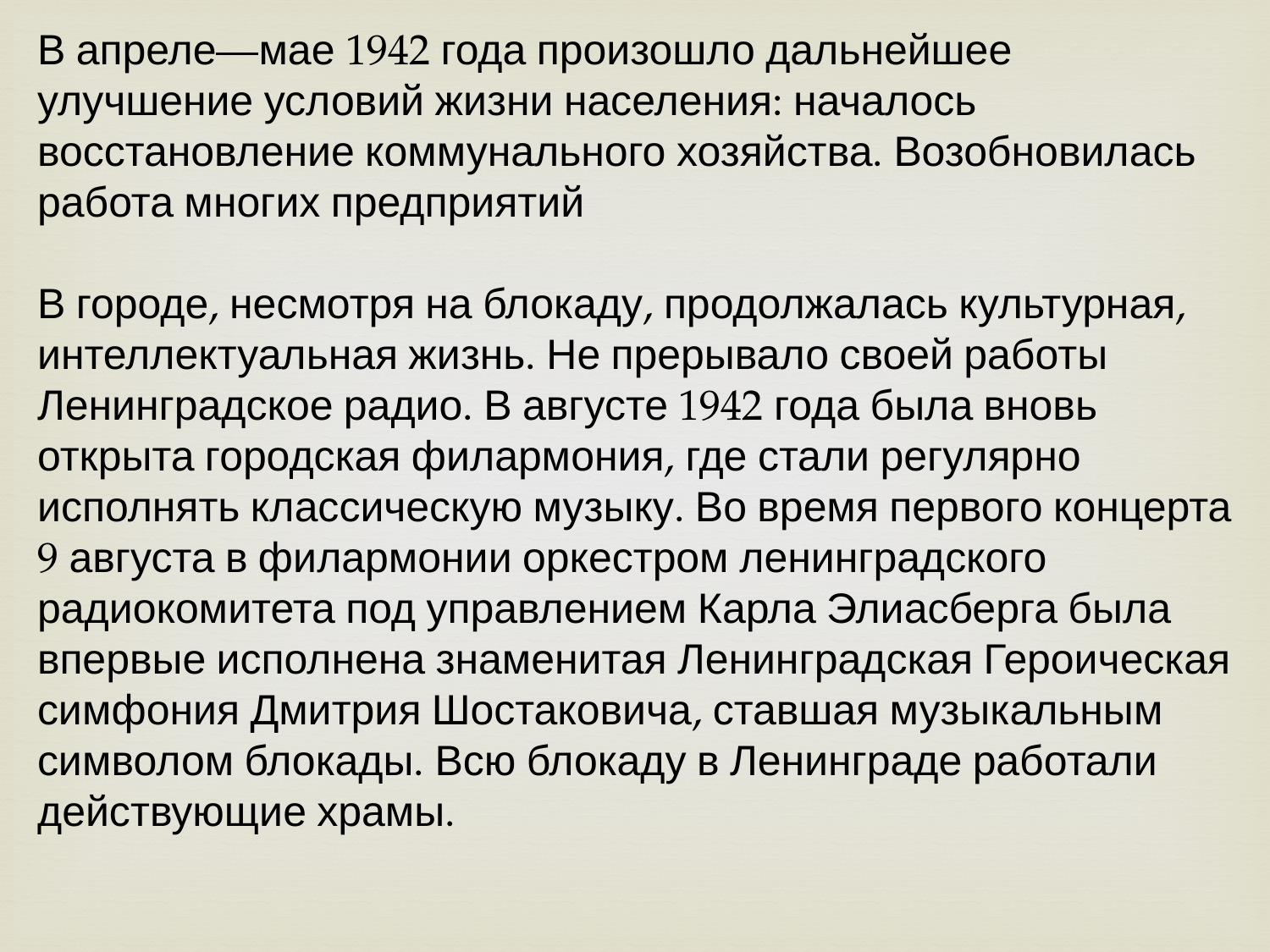

В апреле—мае 1942 года произошло дальнейшее улучшение условий жизни населения: началось восстановление коммунального хозяйства. Возобновилась работа многих предприятий

В городе, несмотря на блокаду, продолжалась культурная, интеллектуальная жизнь. Не прерывало своей работы Ленинградское радио. В августе 1942 года была вновь открыта городская филармония, где стали регулярно исполнять классическую музыку. Во время первого концерта 9 августа в филармонии оркестром ленинградского радиокомитета под управлением Карла Элиасберга была впервые исполнена знаменитая Ленинградская Героическая симфония Дмитрия Шостаковича, ставшая музыкальным символом блокады. Всю блокаду в Ленинграде работали действующие храмы.